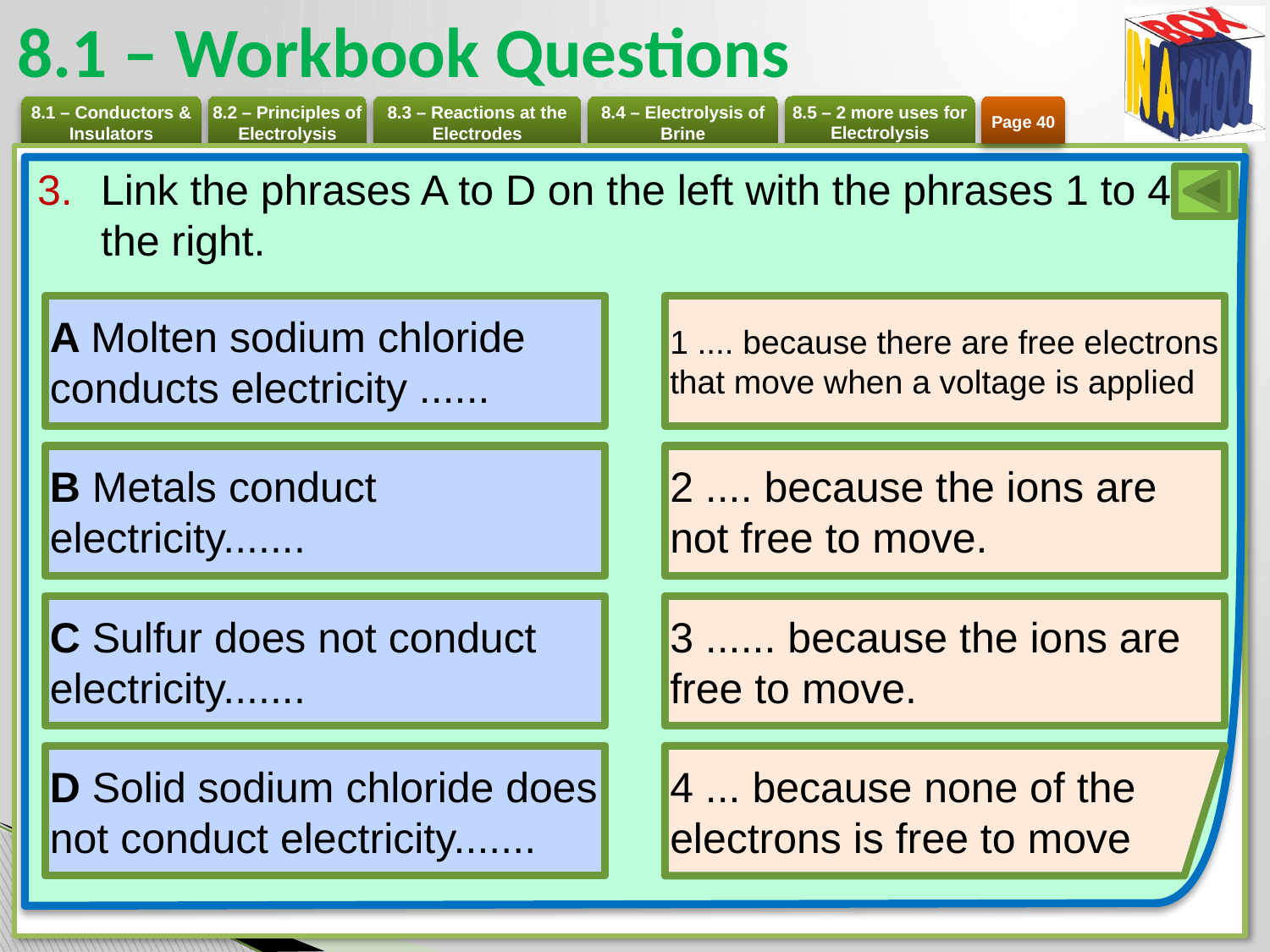

# 8.1 – Workbook Questions
Page 40
Link the phrases A to D on the left with the phrases 1 to 4 on the right.

A Molten sodium chloride conducts electricity ......
1 .... because there are free electrons that move when a voltage is applied
B Metals conduct electricity.......
2 .... because the ions are not free to move.
C Sulfur does not conduct electricity.......
3 ...... because the ions are free to move.
D Solid sodium chloride does not conduct electricity.......
4 ... because none of the electrons is free to move